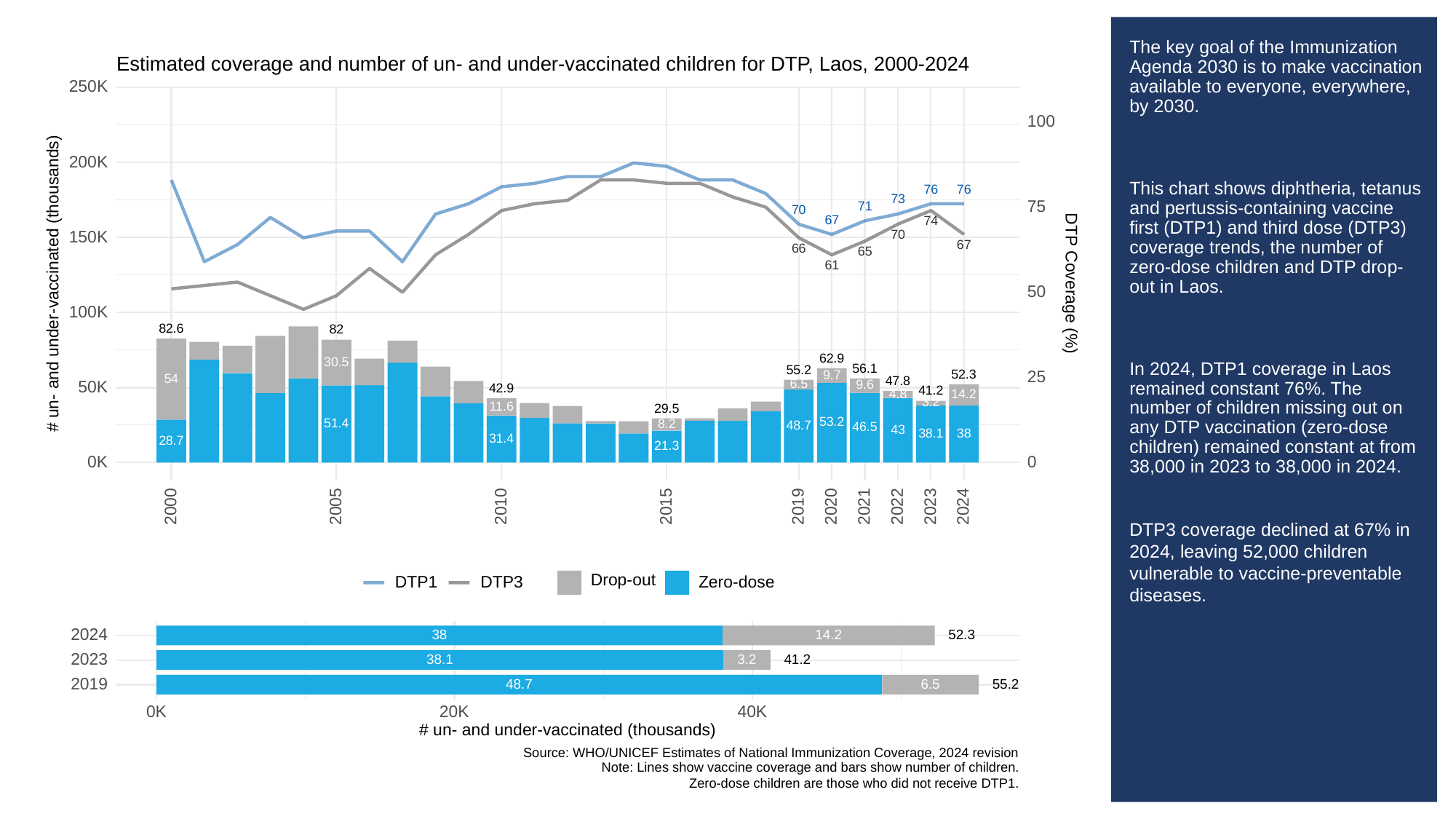

# The key goal of the Immunization Agenda 2030 is to make vaccination available to everyone, everywhere, by 2030.

This chart shows diphtheria, tetanus and pertussis-containing vaccine first (DTP1) and third dose (DTP3) coverage trends, the number of zero-dose children and DTP drop-out in Laos.

In 2024, DTP1 coverage in Laos remained constant 76%. The number of children missing out on any DTP vaccination (zero-dose children) remained constant at from 38,000 in 2023 to 38,000 in 2024.

DTP3 coverage declined at 67% in 2024, leaving 52,000 children vulnerable to vaccine-preventable diseases.

Estimated coverage and number of un- and under-vaccinated children for DTP, Laos, 2000-2024
250K

100

200K

76
76
73

75
71
70
67
74
70
150K

67
66
65
61

# un- and under-vaccinated (thousands)
DTP Coverage (%)
50
100K

82.6
82

62.9
30.5

56.1
55.2

52.3
9.7
25

54
47.8

6.5
9.6

50K

42.9

41.2

4.8
14.2

3.2

11.6

29.5

53.2

51.4

8.2

48.7

46.5

43
38.1
38

31.4
28.7
21.3
0K
0

2023
2000
2005
2010
2015
2019
2020
2021
2022
2024

Drop-out
DTP3
Zero-dose
DTP1

2024
38
52.3
14.2

2023
38.1
3.2
41.2

2019
48.7
6.5
55.2

0K
20K
40K
# un- and under-vaccinated (thousands)
Source: WHO/UNICEF Estimates of National Immunization Coverage, 2024 revision
Note: Lines show vaccine coverage and bars show number of children.
Zero-dose children are those who did not receive DTP1.